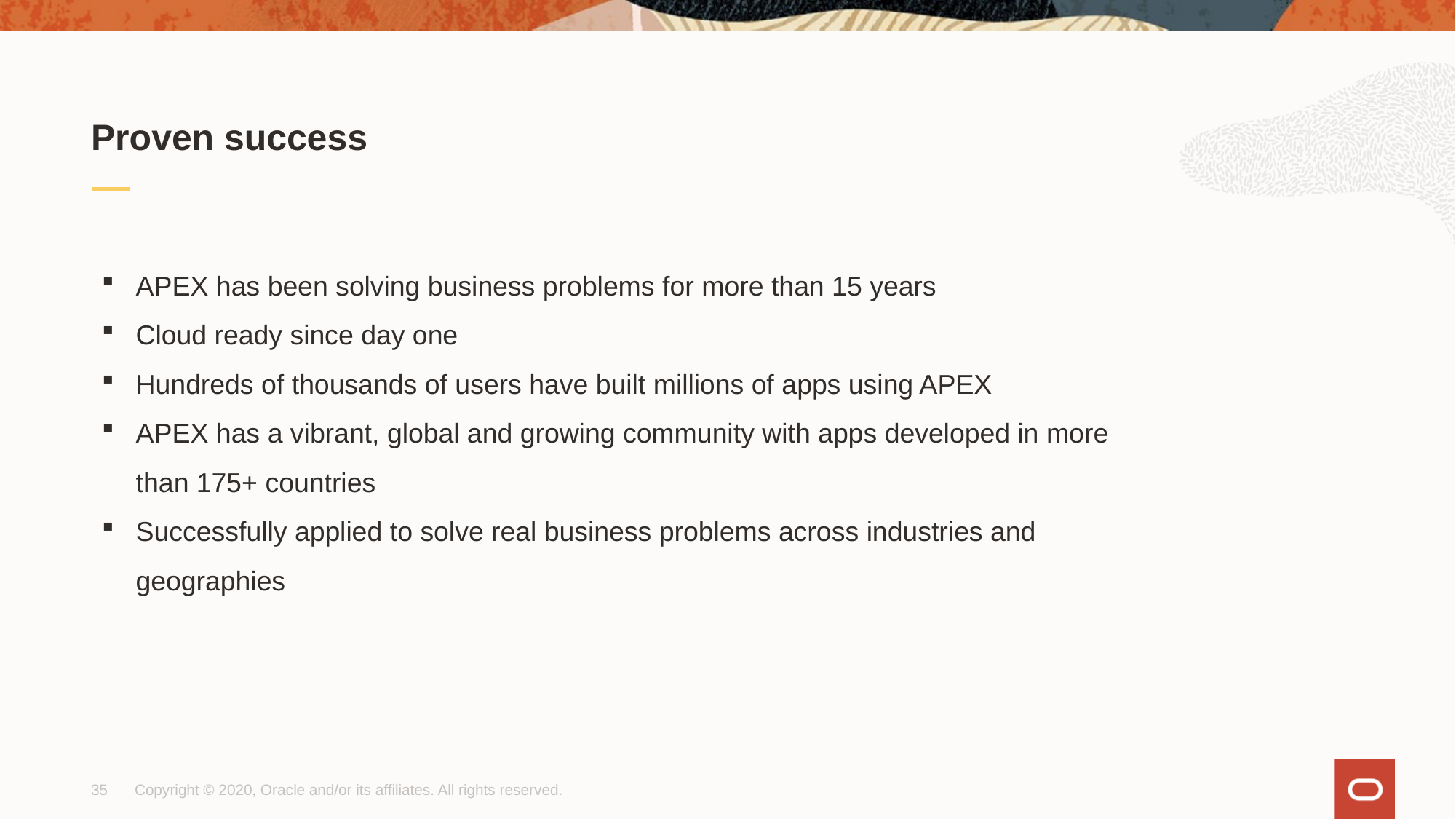

Proven success
APEX has been solving business problems for more than 15 years
Cloud ready since day one
Hundreds of thousands of users have built millions of apps using APEX
APEX has a vibrant, global and growing community with apps developed in more than 175+ countries
Successfully applied to solve real business problems across industries and geographies
35
Copyright © 2020, Oracle and/or its affiliates. All rights reserved.